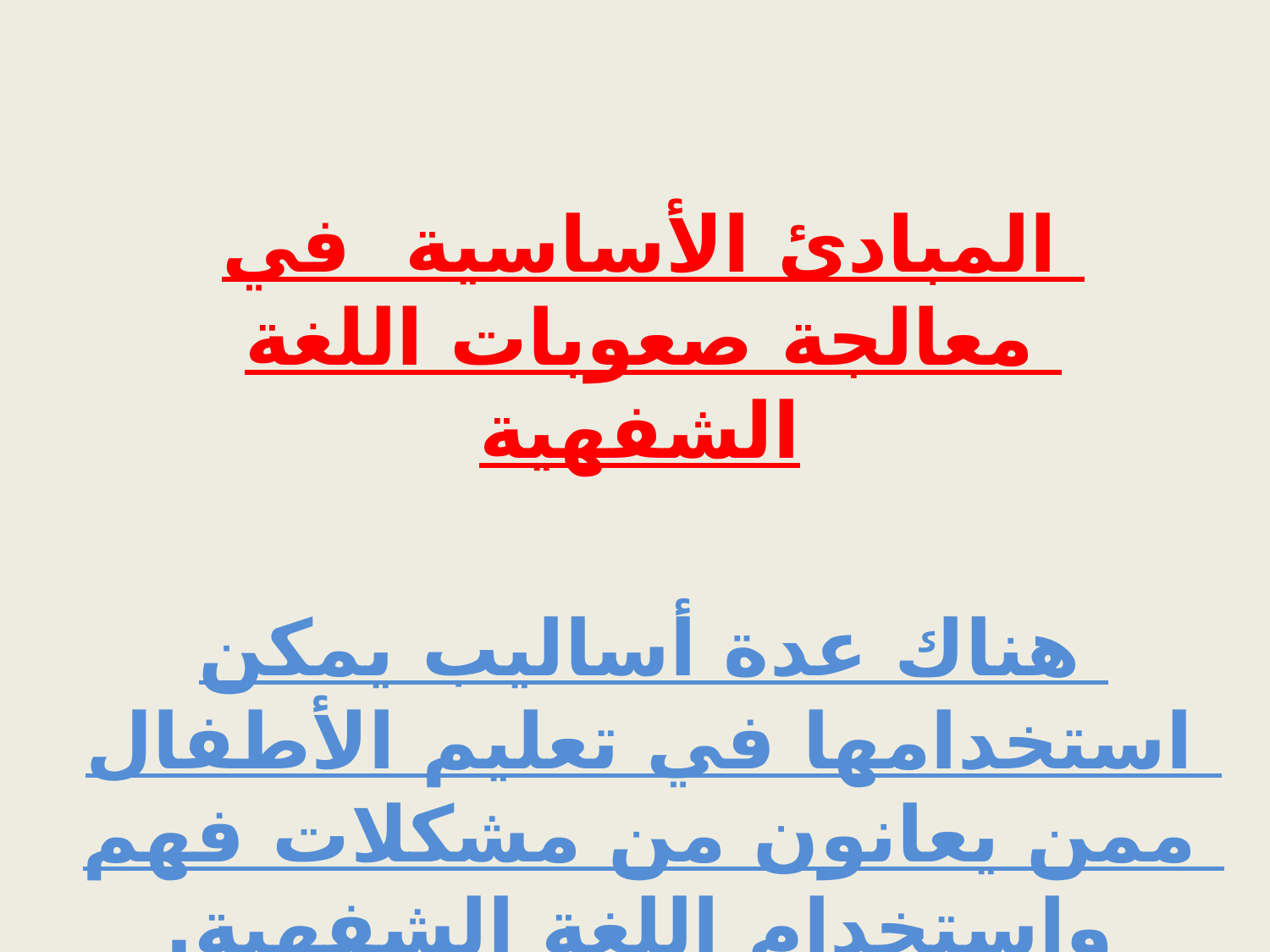

المبادئ الأساسية  في معالجة صعوبات اللغة الشفهية

هناك عدة أساليب يمكن استخدامها في تعليم الأطفال ممن يعانون من مشكلات فهم واستخدام اللغة الشفهية, حيث تعتمد برامج التعليم اللغوية على مبادئ, من أهمها ما يلي: